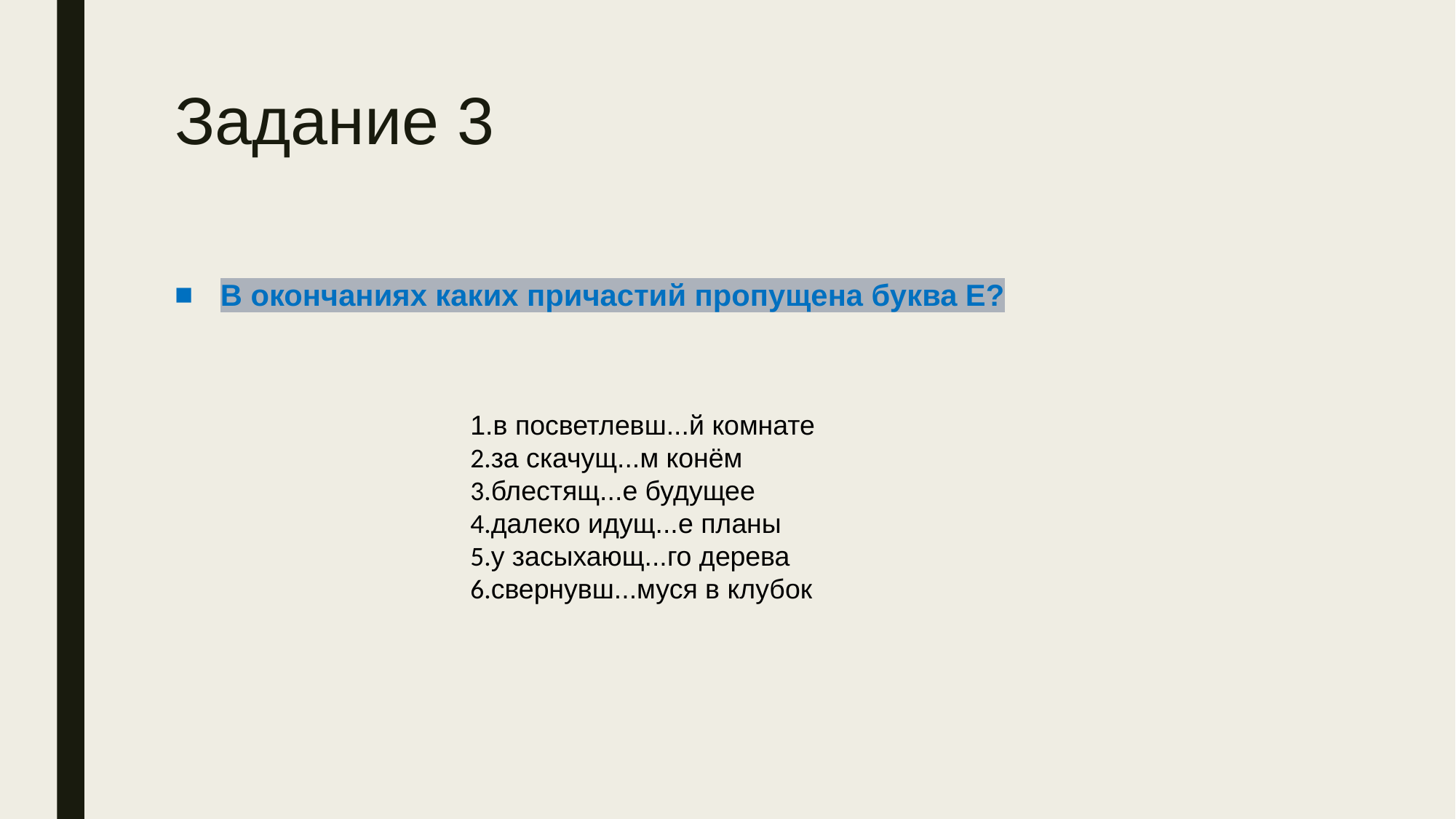

# Задание 3
В окончаниях каких причастий пропущена буква Е?
1.в посветлевш...й комнате
2.за скачущ...м конём
3.блестящ...е будущее
4.далеко идущ...е планы
5.у засыхающ...го дерева
6.свернувш...муся в клубок